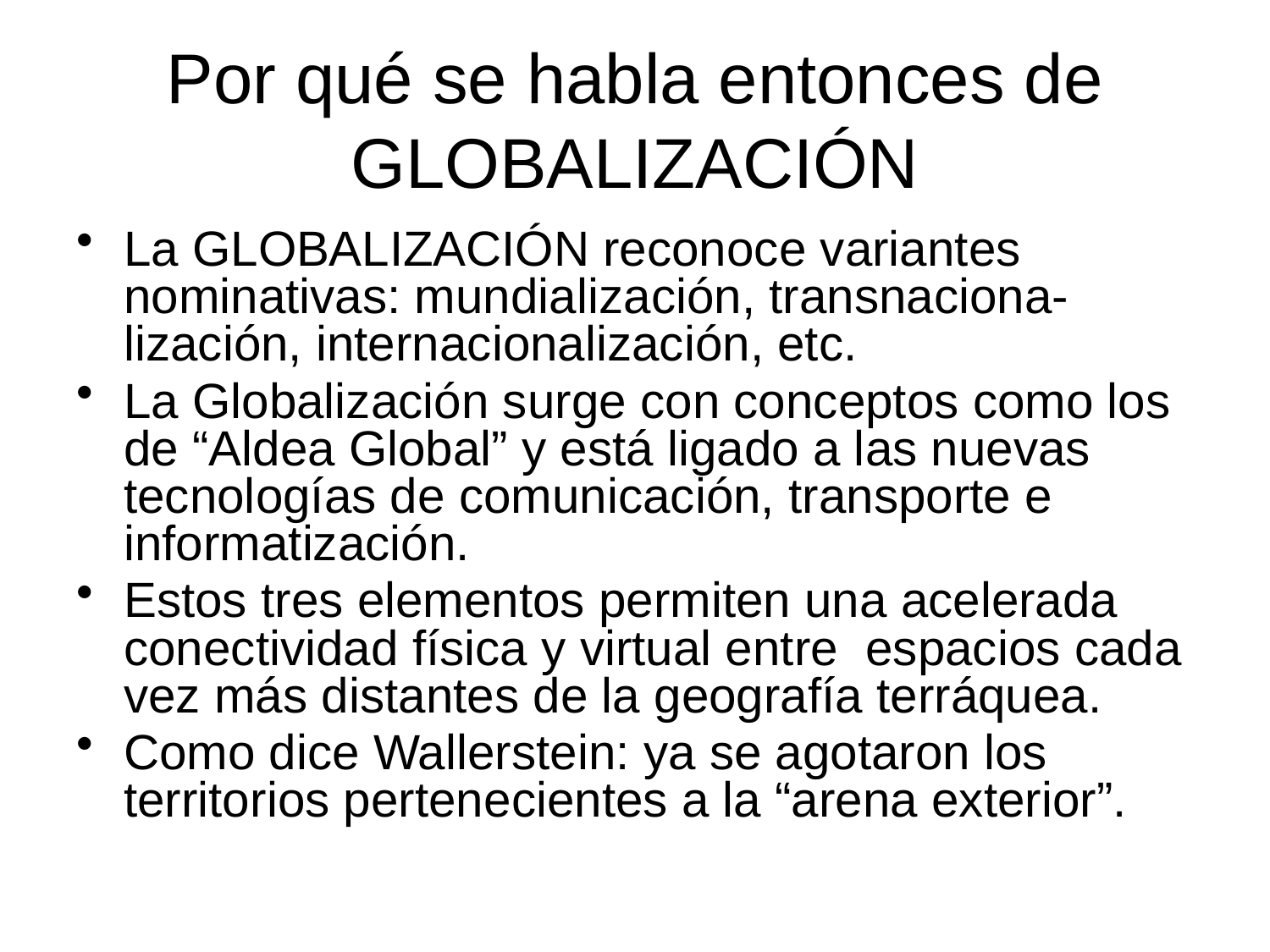

# Por qué se habla entonces de GLOBALIZACIÓN
La GLOBALIZACIÓN reconoce variantes nominativas: mundialización, transnaciona-lización, internacionalización, etc.
La Globalización surge con conceptos como los de “Aldea Global” y está ligado a las nuevas tecnologías de comunicación, transporte e informatización.
Estos tres elementos permiten una acelerada conectividad física y virtual entre  espacios cada vez más distantes de la geografía terráquea.
Como dice Wallerstein: ya se agotaron los territorios pertenecientes a la “arena exterior”.